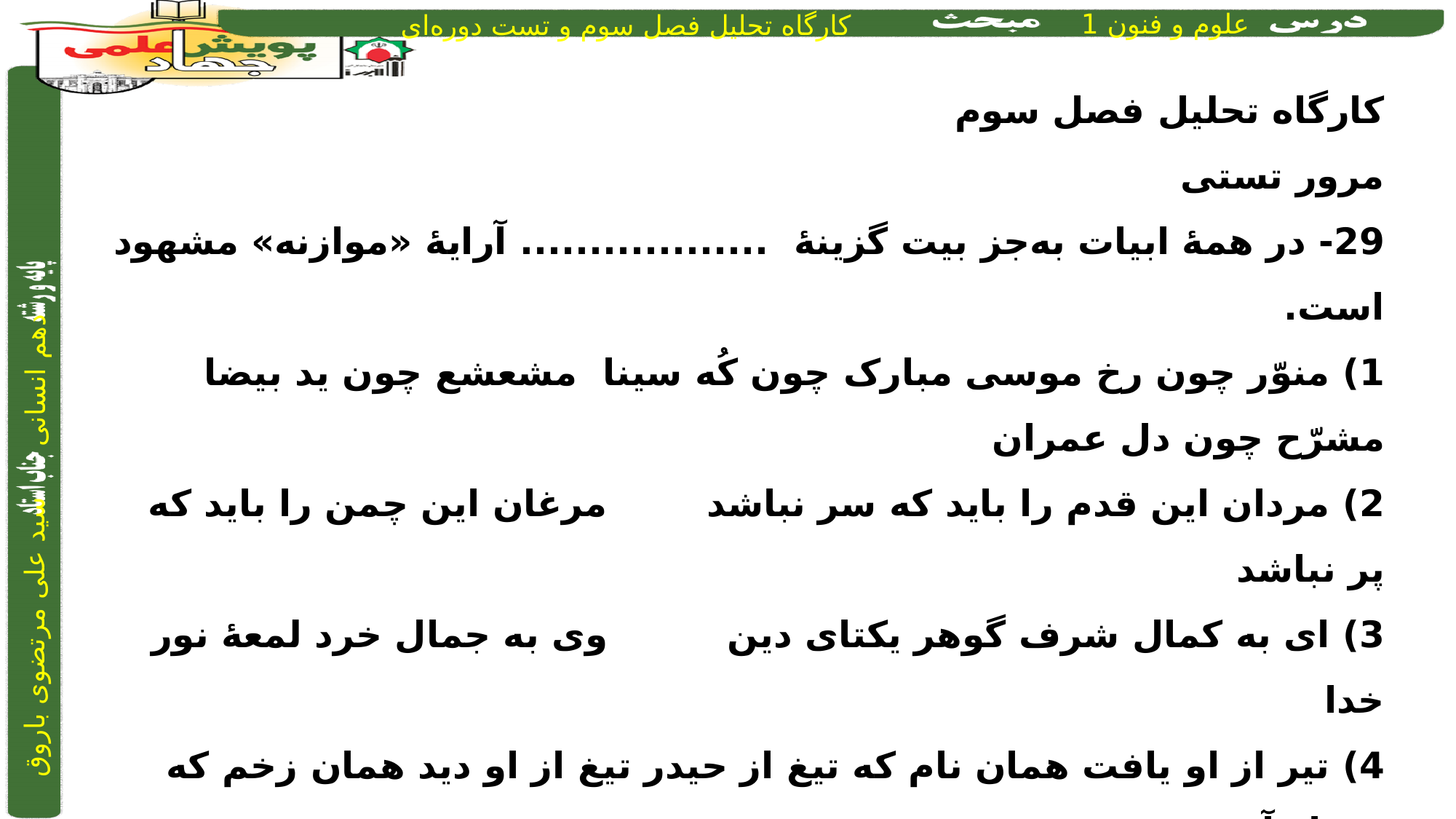

کارگاه تحلیل فصل سوم
مرور تستی
29- در همۀ ابیات به‌جز بیت گزینۀ  .................. آرایۀ «موازنه» مشهود است.
1)	 منوّر چون رخ موسی مبارک چون کُه سینا	  مشعشع چون ید بیضا مشرّح چون دل عمران
2)	 مردان این قدم را باید که سر نباشد	 	 مرغان این چمن را باید که پر نباشد
3)	 ای به کمال شرف گوهر یکتای دین	 	 وی به جمال خرد لمعۀ نور خدا
4)	 تیر از او یافت همان نام که تیغ از حیدر	 تیغ از او دید همان زخم که تیر از آرش